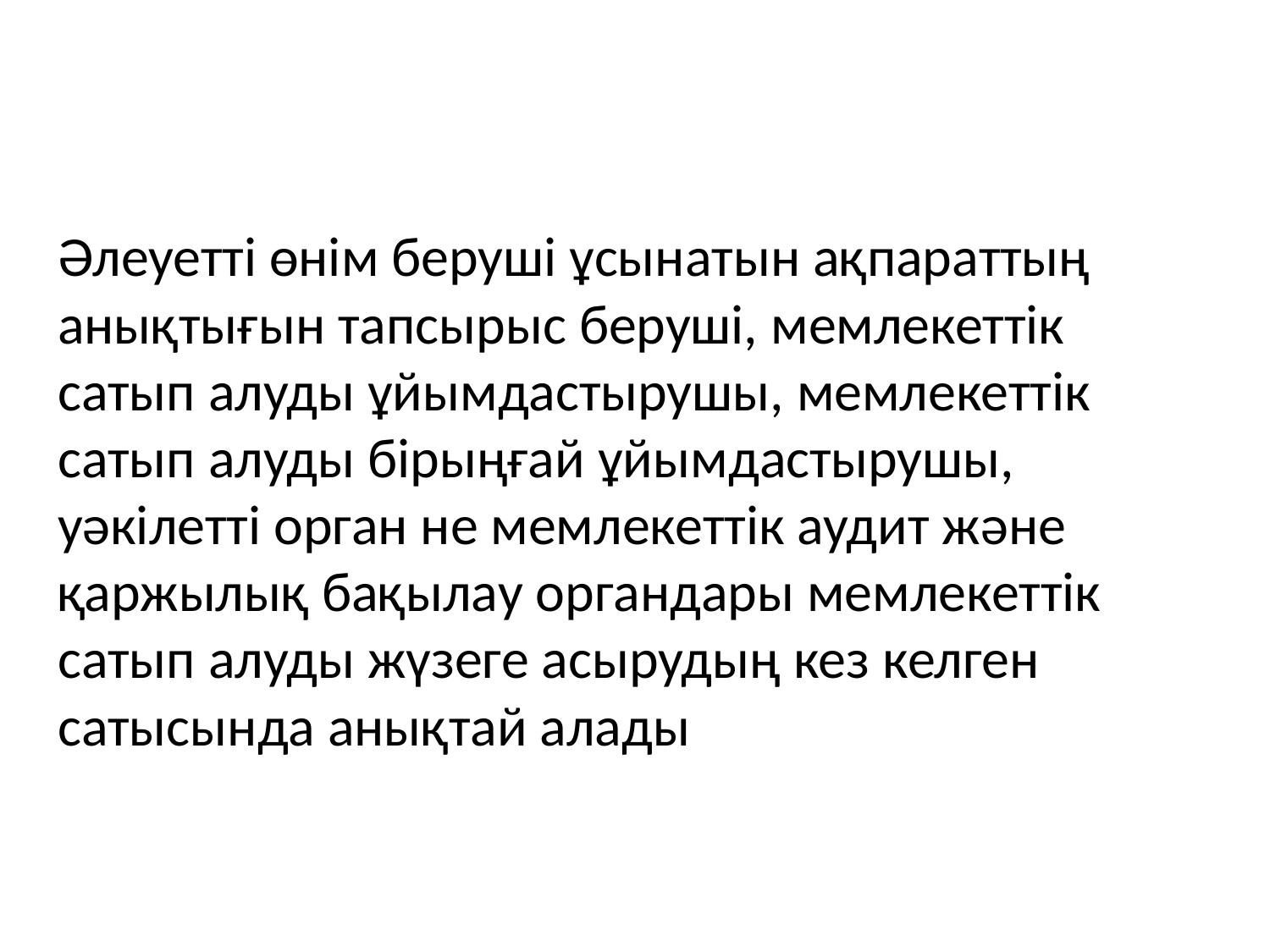

Әлеуетті өнім беруші ұсынатын ақпараттың анықтығын тапсырыс беруші, мемлекеттік сатып алуды ұйымдастырушы, мемлекеттік сатып алуды бірыңғай ұйымдастырушы, уәкілетті орган не мемлекеттік аудит және қаржылық бақылау органдары мемлекеттік сатып алуды жүзеге асырудың кез келген сатысында анықтай алады